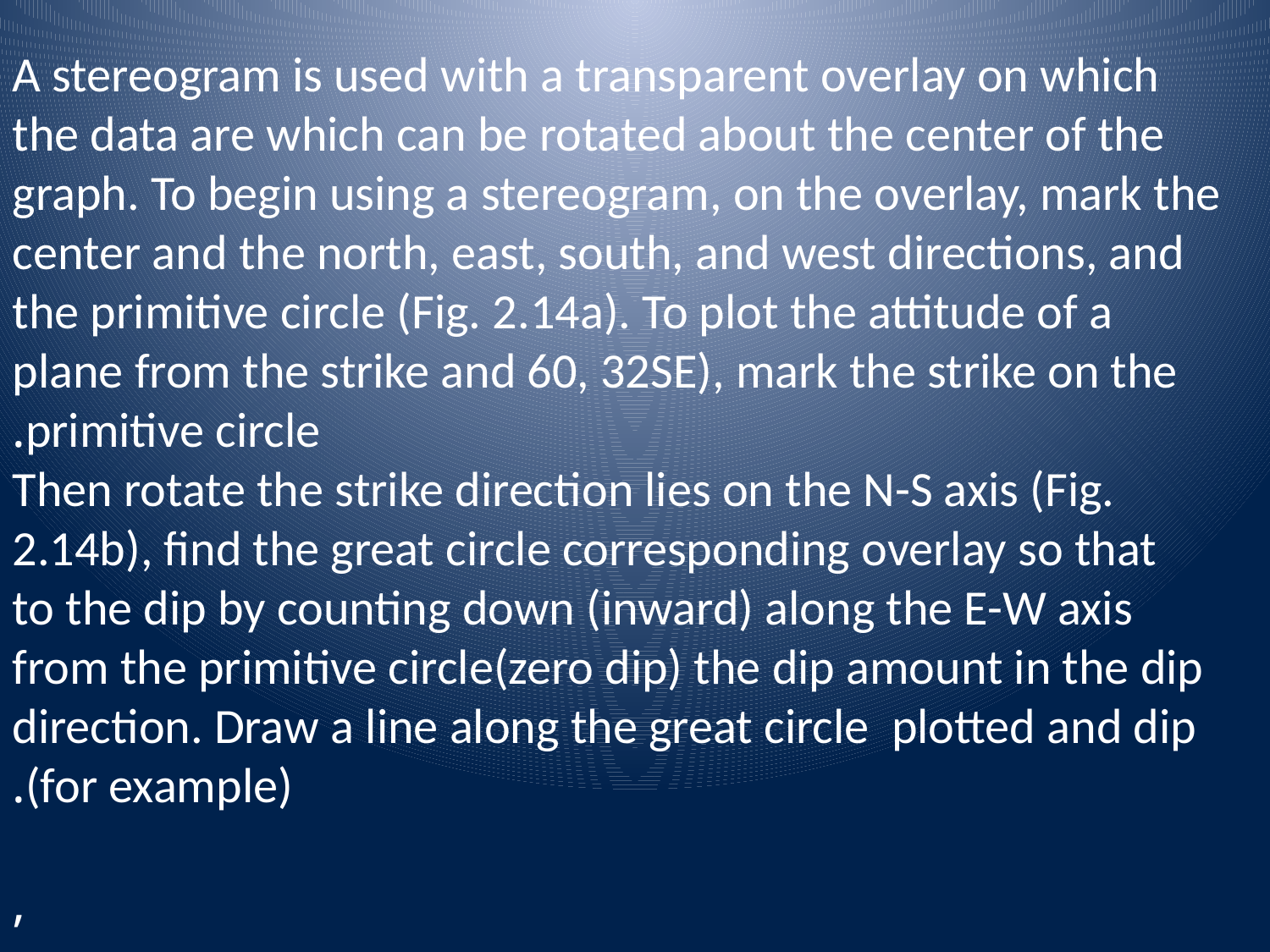

A stereogram is used with a transparent overlay on which the data are which can be rotated about the center of the graph. To begin using a stereogram, on the overlay, mark the center and the north, east, south, and west directions, and the primitive circle (Fig. 2.14a). To plot the attitude of a plane from the strike and 60, 32SE), mark the strike on the primitive circle.
Then rotate the strike direction lies on the N-S axis (Fig. 2.14b), find the great circle corresponding overlay so that
to the dip by counting down (inward) along the E-W axis from the primitive circle(zero dip) the dip amount in the dip direction. Draw a line along the great circle  plotted and dip (for example).

,

Fig.